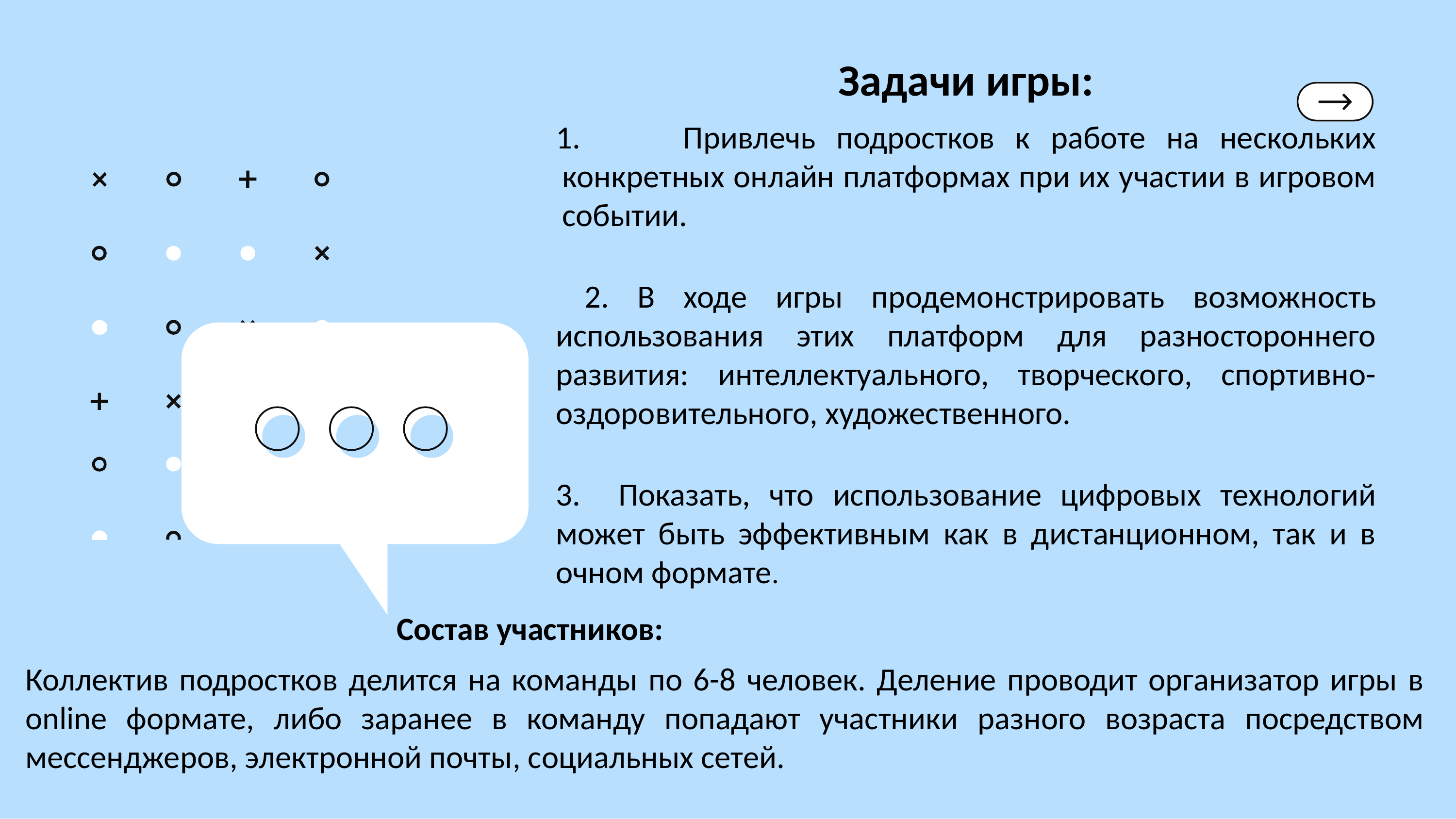

Задачи игры:
     Привлечь подростков к работе на нескольких конкретных онлайн платформах при их участии в игровом событии.

 2. В ходе игры продемонстрировать возможность использования этих платформ для разностороннего развития: интеллектуального, творческого, спортивно-оздоровительного, художественного.

3.  Показать, что использование цифровых технологий может быть эффективным как в дистанционном, так и в очном формате.
                                                   Состав участников:
Коллектив подростков делится на команды по 6-8 человек. Деление проводит организатор игры в online формате, либо заранее в команду попадают участники разного возраста посредством мессенджеров, электронной почты, социальных сетей.